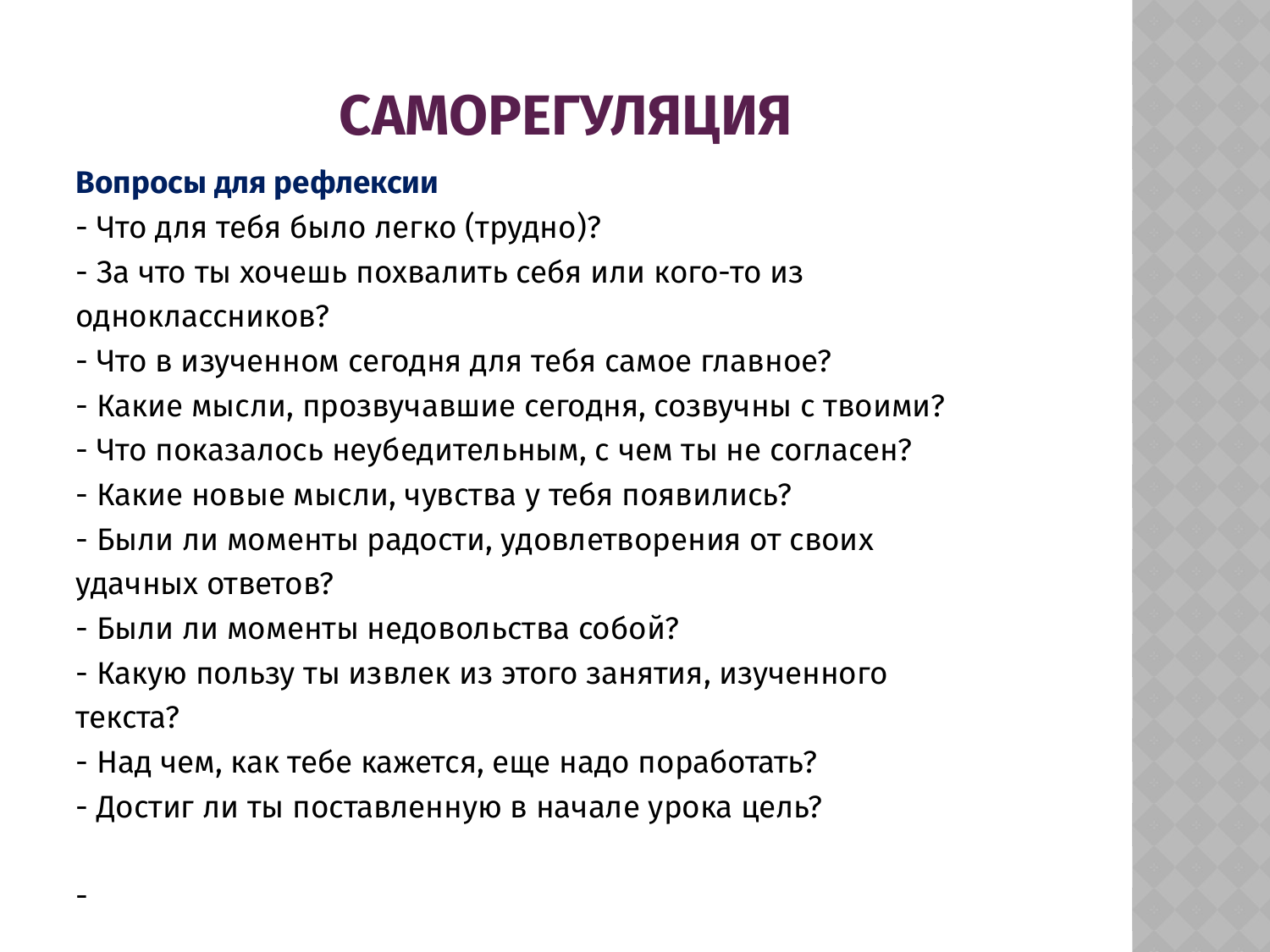

# саморегуляция
Вопросы для рефлексии
- Что для тебя было легко (трудно)?
- За что ты хочешь похвалить себя или кого-то из
одноклассников?
- Что в изученном сегодня для тебя самое главное?
- Какие мысли, прозвучавшие сегодня, созвучны с твоими?
- Что показалось неубедительным, с чем ты не согласен?
- Какие новые мысли, чувства у тебя появились?
- Были ли моменты радости, удовлетворения от своих
удачных ответов?
- Были ли моменты недовольства собой?
- Какую пользу ты извлек из этого занятия, изученного
текста?
- Над чем, как тебе кажется, еще надо поработать?
- Достиг ли ты поставленную в начале урока цель?

-